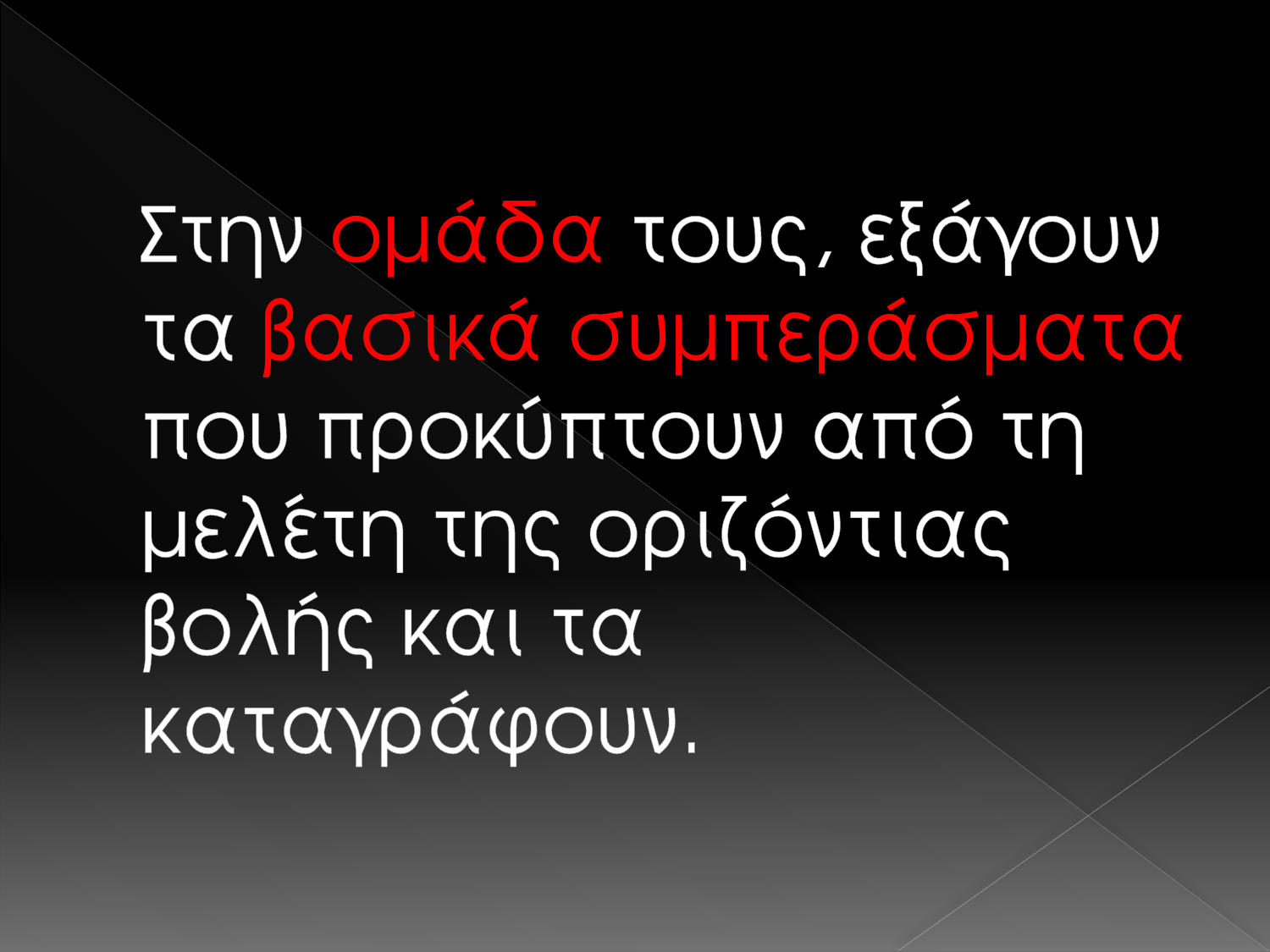

# Στην ομάδα τους, εξάγουν τα βασικά συμπεράσματα που προκύπτουν από τη μελέτη της οριζόντιας βολής και τα καταγράφουν.